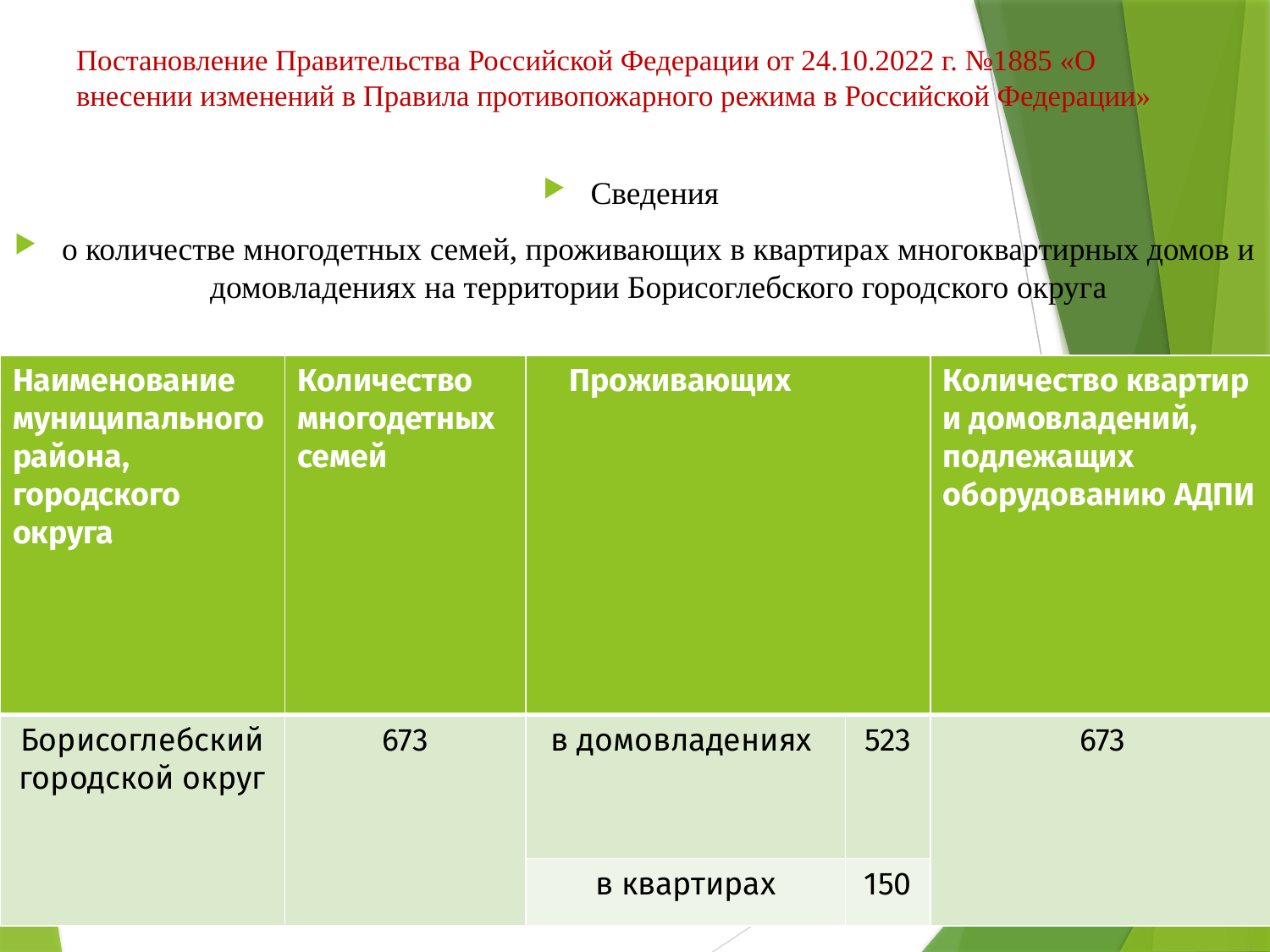

# Постановление Правительства Российской Федерации от 24.10.2022 г. №1885 «О внесении изменений в Правила противопожарного режима в Российской Федерации»
Сведения
о количестве многодетных семей, проживающих в квартирах многоквартирных домов и домовладениях на территории Борисоглебского городского округа

| Наименование муниципального района, городского округа | Количество многодетных семей | Проживающих |  | Количество квартир и домовладений, подлежащих оборудованию АДПИ |
| --- | --- | --- | --- | --- |
| Борисоглебский городской округ | 673 | в домовладениях | 523 | 673 |
|  |  | в квартирах | 150 |  |